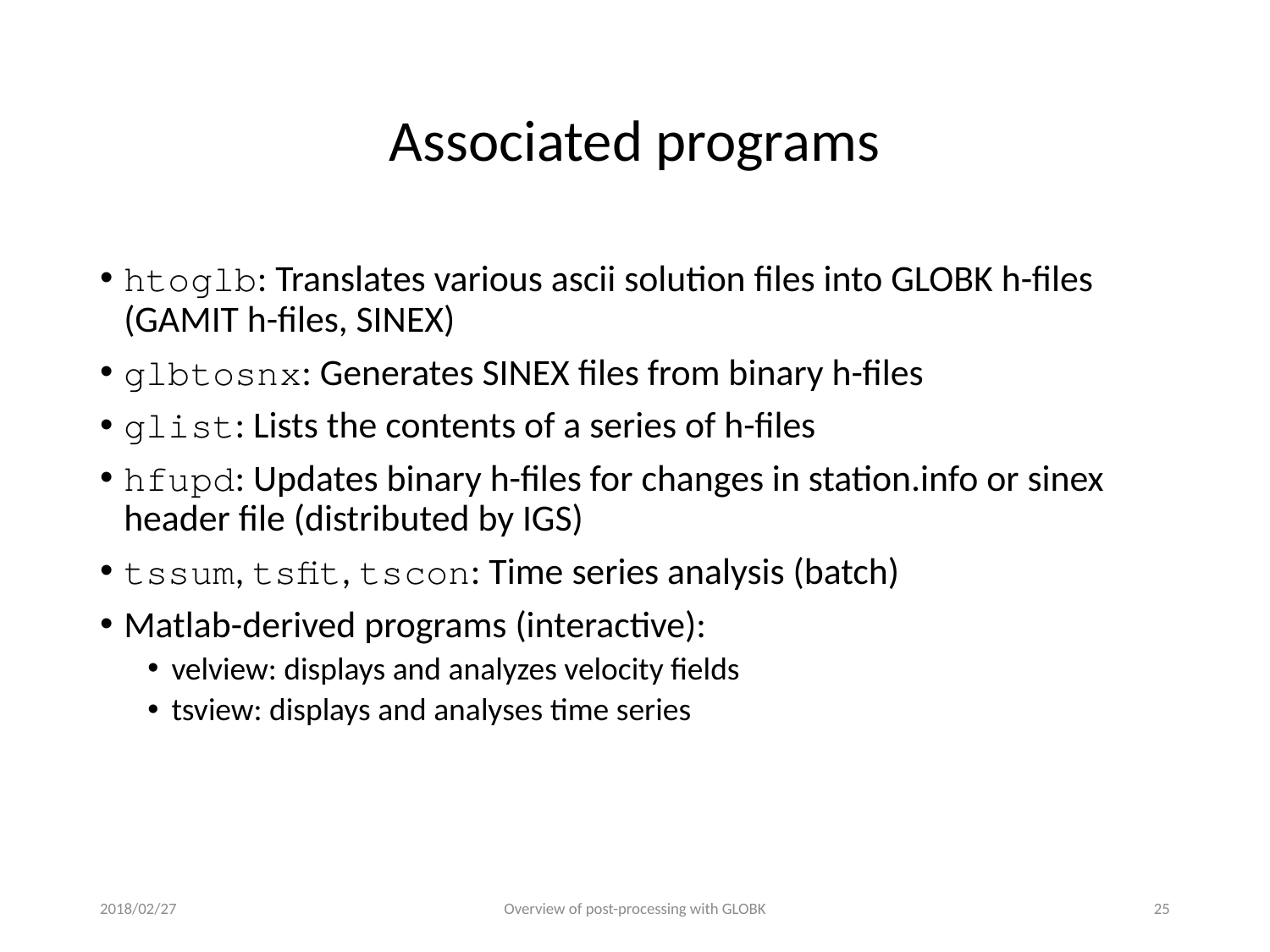

# Associated programs
htoglb: Translates various ascii solution files into GLOBK h-files (GAMIT h-files, SINEX)
glbtosnx: Generates SINEX files from binary h-files
glist: Lists the contents of a series of h-files
hfupd: Updates binary h-files for changes in station.info or sinex header file (distributed by IGS)‏
tssum, tsfit, tscon: Time series analysis (batch)
Matlab-derived programs (interactive):
velview: displays and analyzes velocity fields
tsview: displays and analyses time series
2018/02/27
Overview of post-processing with GLOBK
25